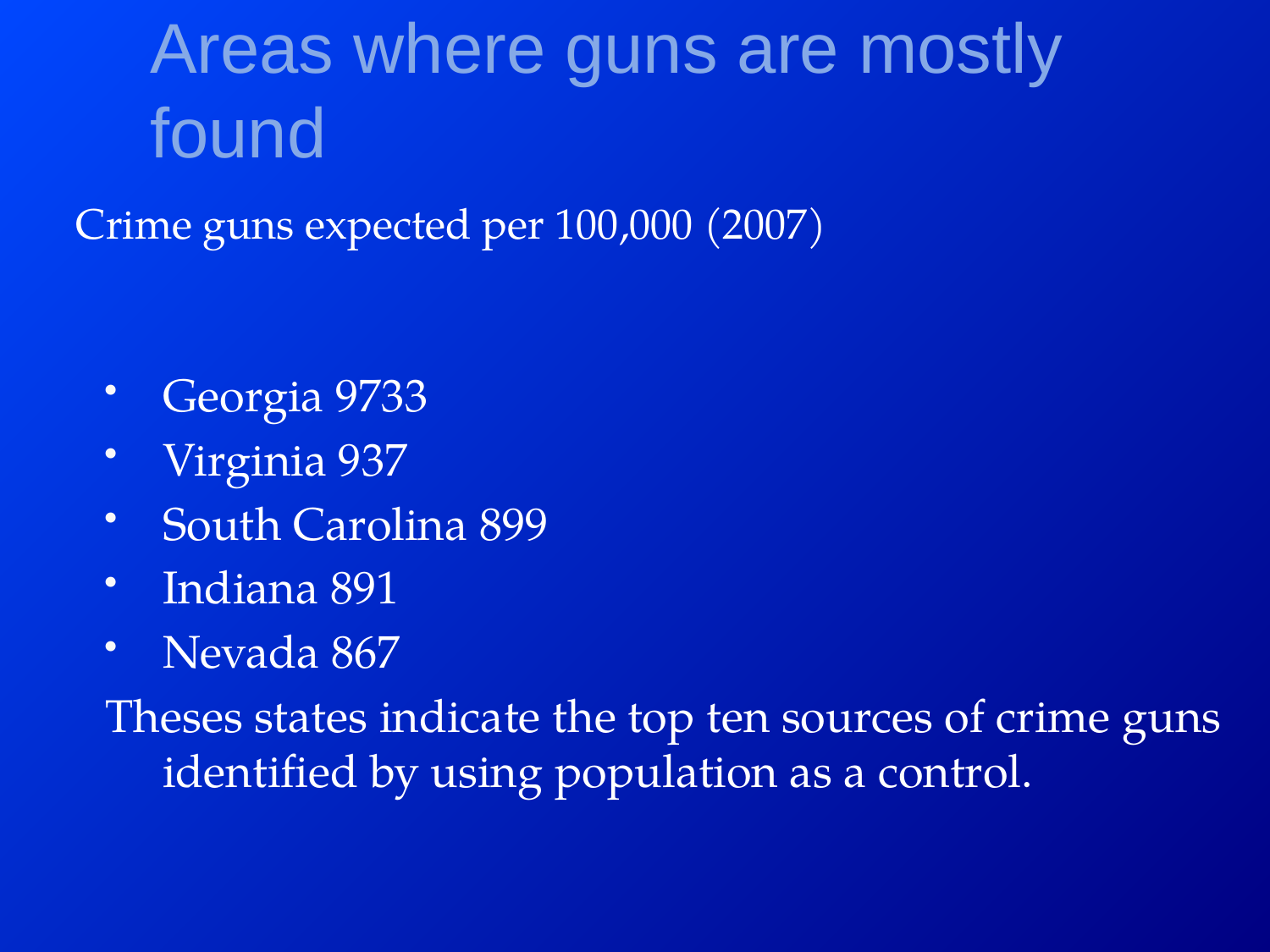

# Areas where guns are mostly found
Crime guns expected per 100,000 (2007)
Georgia 9733
Virginia 937
South Carolina 899
Indiana 891
Nevada 867
Theses states indicate the top ten sources of crime guns identified by using population as a control.